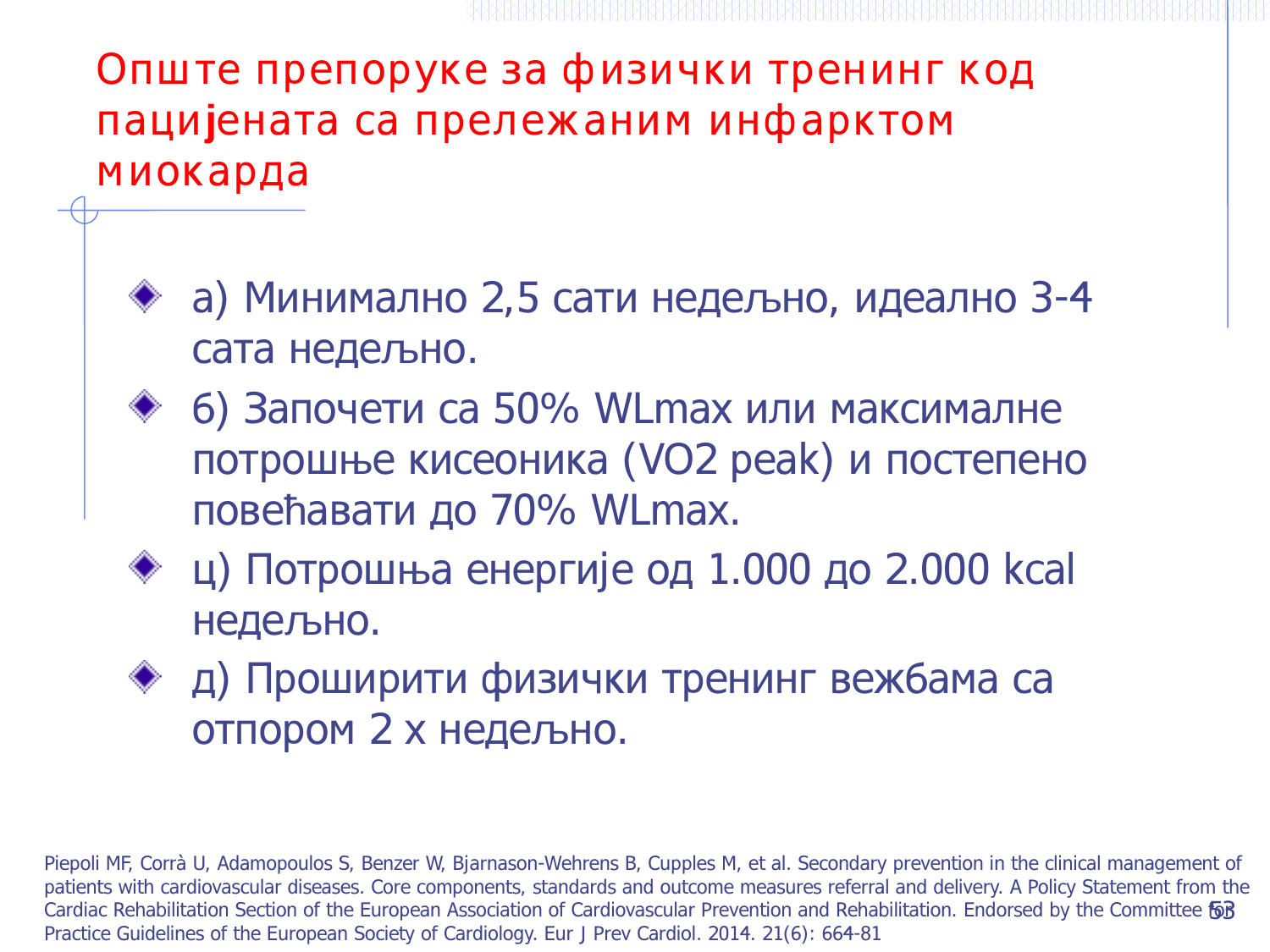

# Опште препоруке за физички тренинг код пацијената са прележаним инфарктом миокарда
а) Минимално 2,5 сати недељно, идеално 3-4 сата недељно.
б) Започети са 50% WLmax или максималне потрошње кисеоника (VO2 peak) и постепено повећавати до 70% WLmax.
ц) Потрошња енергије од 1.000 до 2.000 kcal недељно.
д) Проширити физички тренинг вежбама са отпором 2 x недељно.
Piepoli MF, Corrà U, Adamopoulos S, Benzer W, Bjarnason-Wehrens B, Cupples M, et al. Secondary prevention in the clinical management of patients with cardiovascular diseases. Core components, standards and outcome measures referral and delivery. A Policy Statement from the Cardiac Rehabilitation Section of the European Association of Cardiovascular Prevention and Rehabilitation. Endorsed by the Committee for Practice Guidelines of the European Society of Cardiology. Eur J Prev Cardiol. 2014. 21(6): 664-81
53